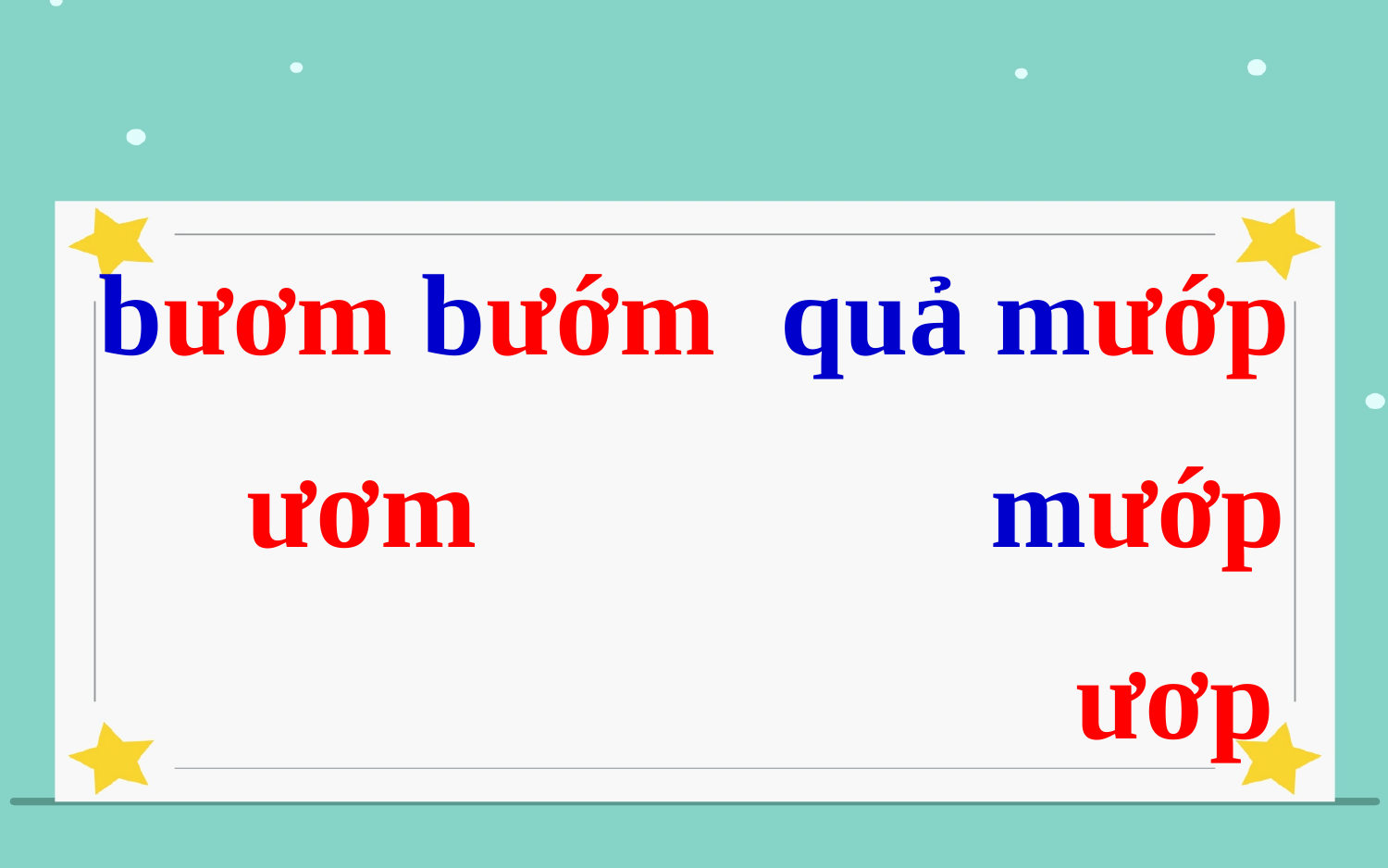

quả mướp
bươm bướm
mướp
ươm
ươp